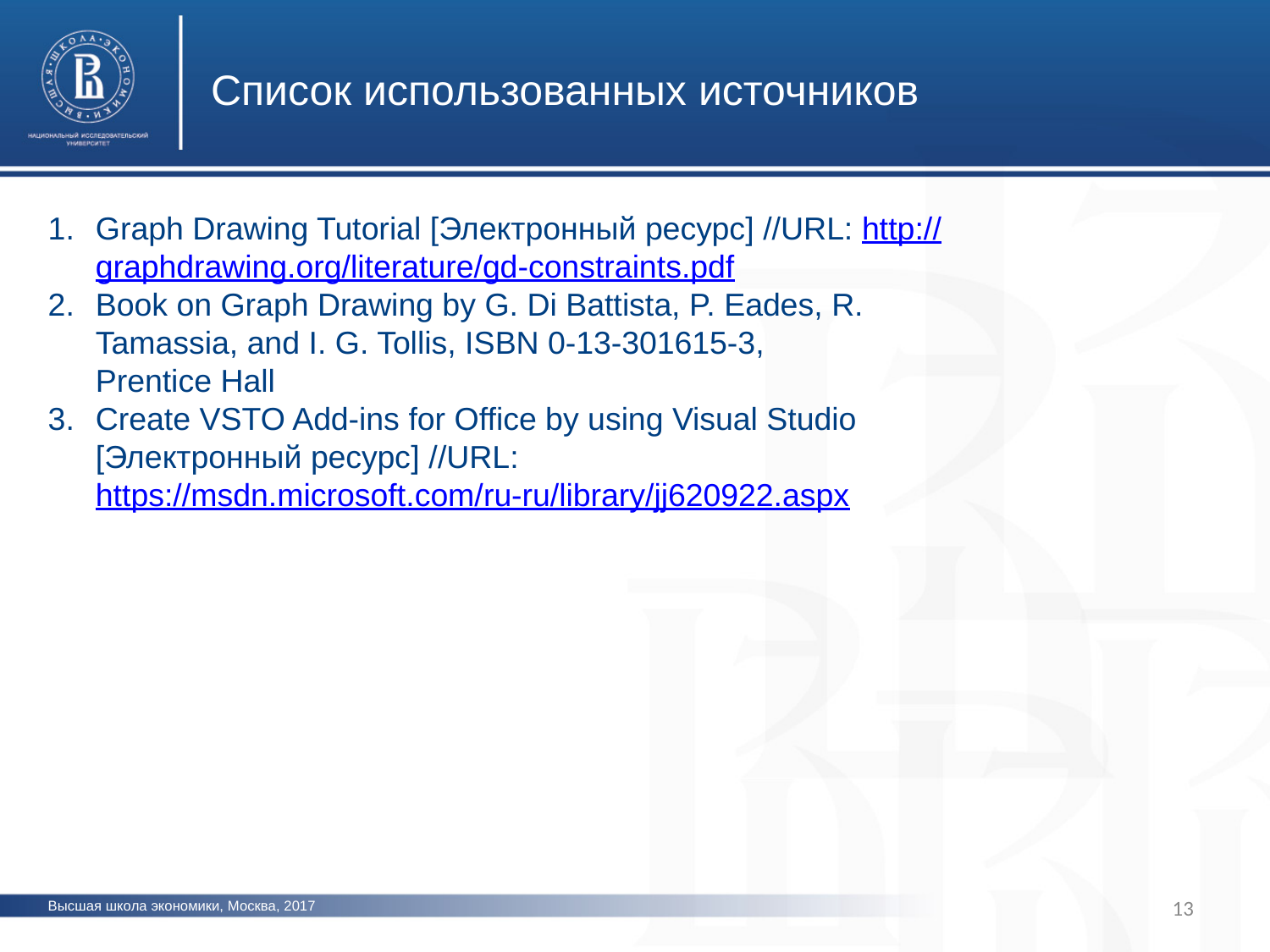

Список использованных источников
Graph Drawing Tutorial [Электронный ресурс] //URL: http://graphdrawing.org/literature/gd-constraints.pdf
Book on Graph Drawing by G. Di Battista, P. Eades, R. Tamassia, and I. G. Tollis, ISBN 0-13-301615-3,
Prentice Hall
Create VSTO Add-ins for Office by using Visual Studio [Электронный ресурс] //URL: https://msdn.microsoft.com/ru-ru/library/jj620922.aspx

13
Высшая школа экономики, Москва, 2017